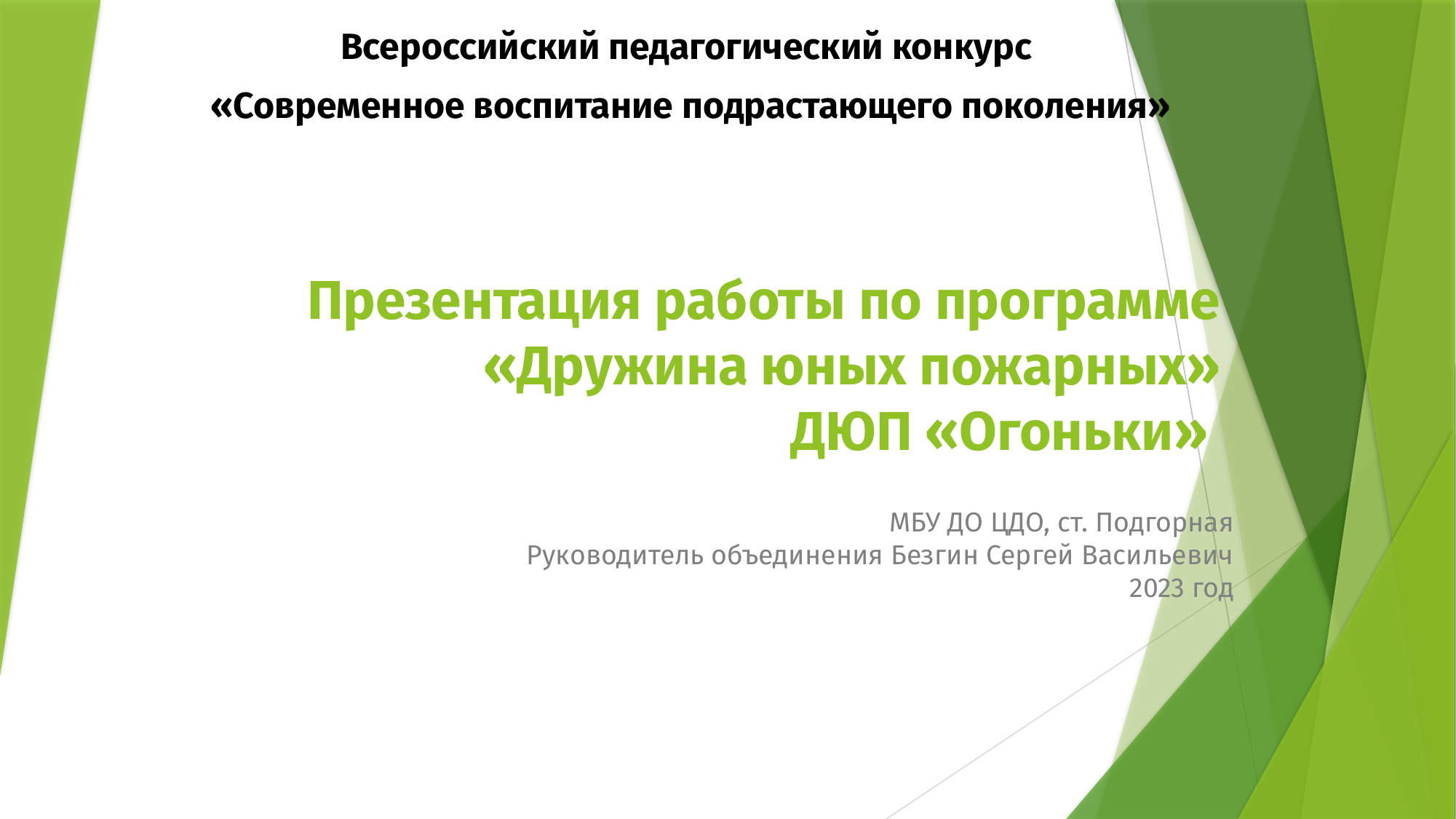

Всероссийский педагогический конкурс
«Современное воспитание подрастающего поколения»
# Презентация работы по программе «Дружина юных пожарных» ДЮП «Огоньки»

МБУ ДО ЦДО, ст. Подгорная
Руководитель объединения Безгин Сергей Васильевич
2023 год